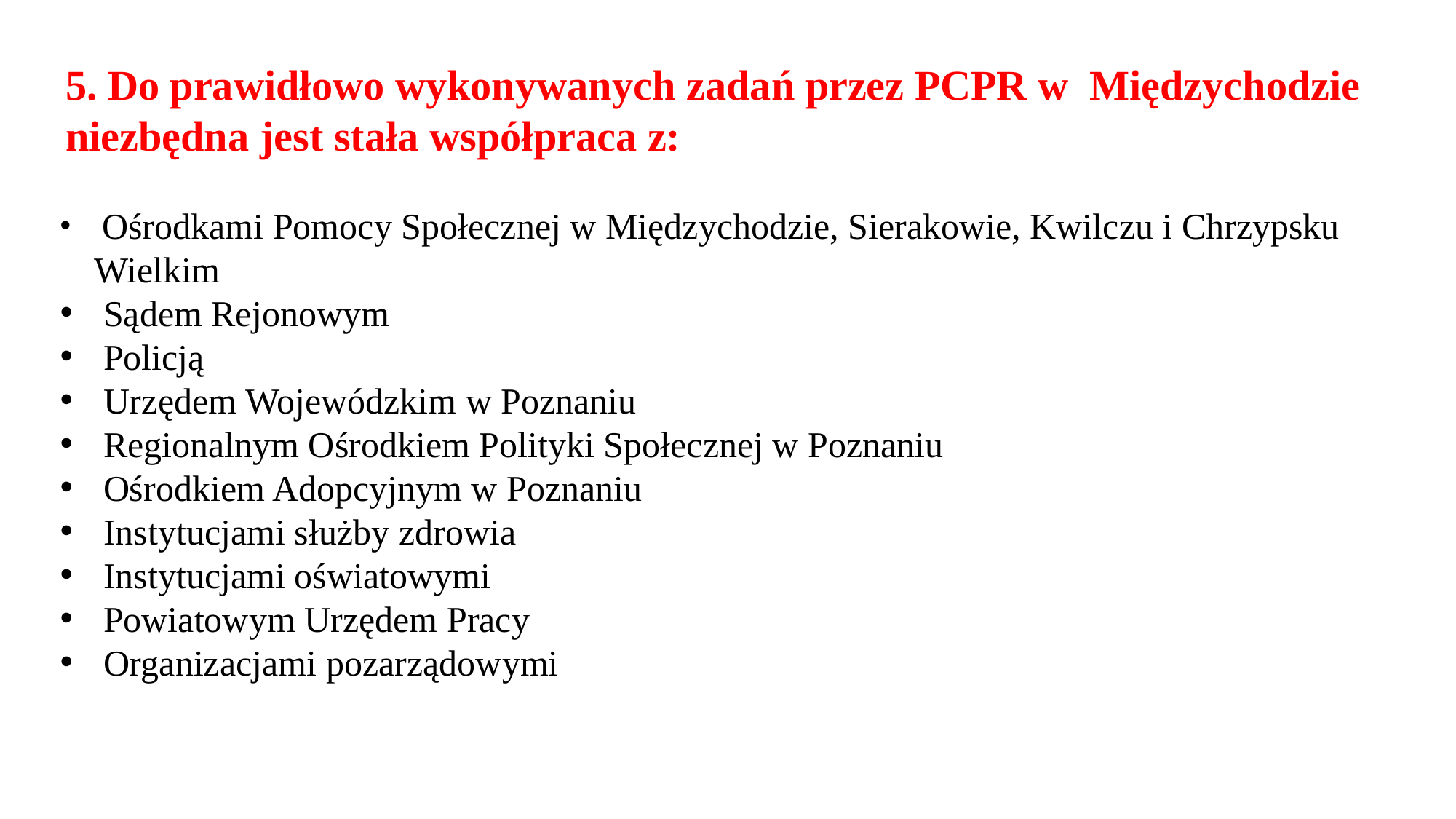

5. Do prawidłowo wykonywanych zadań przez PCPR w  Międzychodzie niezbędna jest stała współpraca z:

 Ośrodkami Pomocy Społecznej w Międzychodzie, Sierakowie, Kwilczu i Chrzypsku Wielkim
 Sądem Rejonowym
 Policją
 Urzędem Wojewódzkim w Poznaniu
 Regionalnym Ośrodkiem Polityki Społecznej w Poznaniu
 Ośrodkiem Adopcyjnym w Poznaniu
 Instytucjami służby zdrowia
 Instytucjami oświatowymi
 Powiatowym Urzędem Pracy
 Organizacjami pozarządowymi